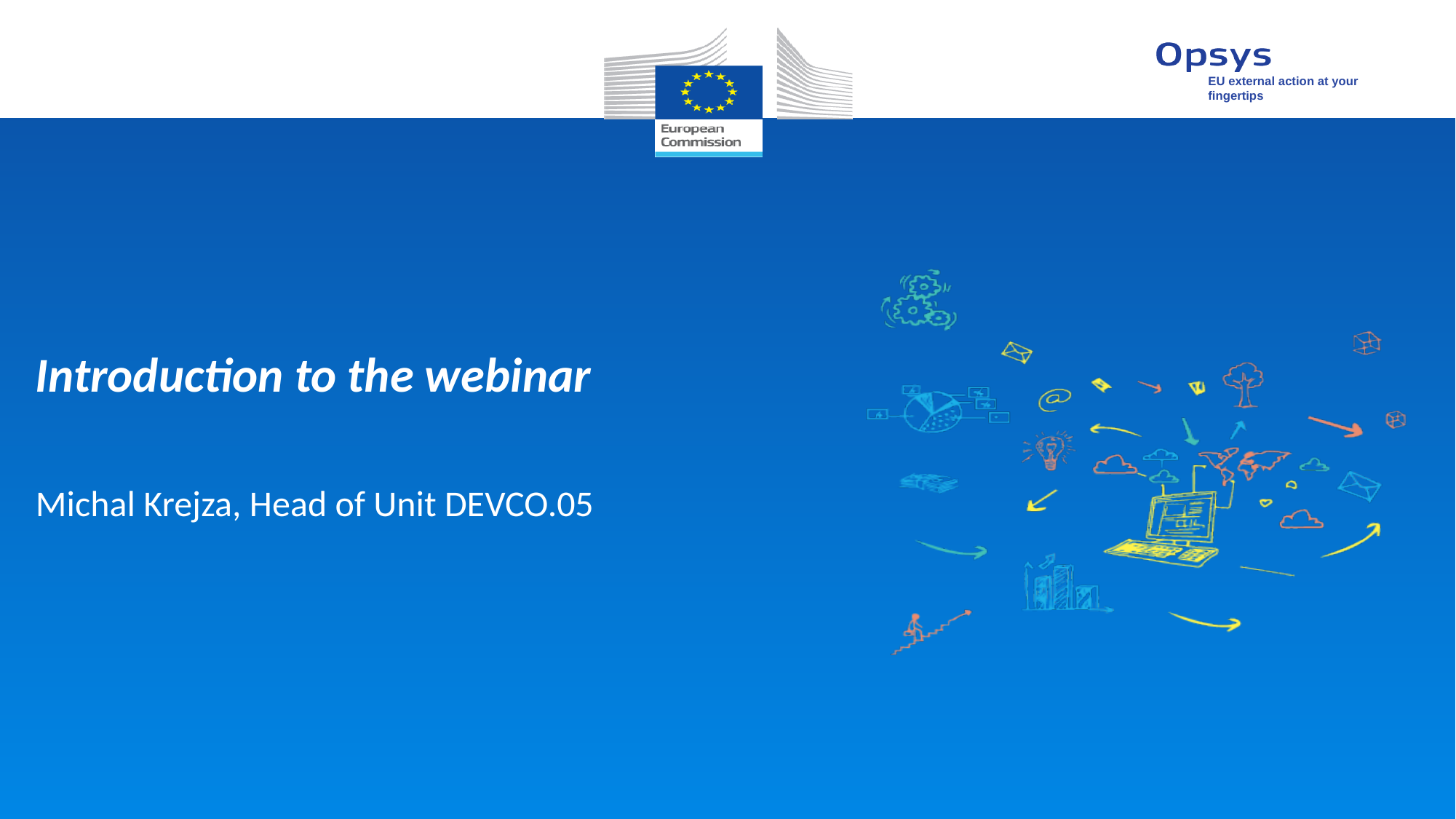

Introduction to the webinar

Michal Krejza, Head of Unit DEVCO.05